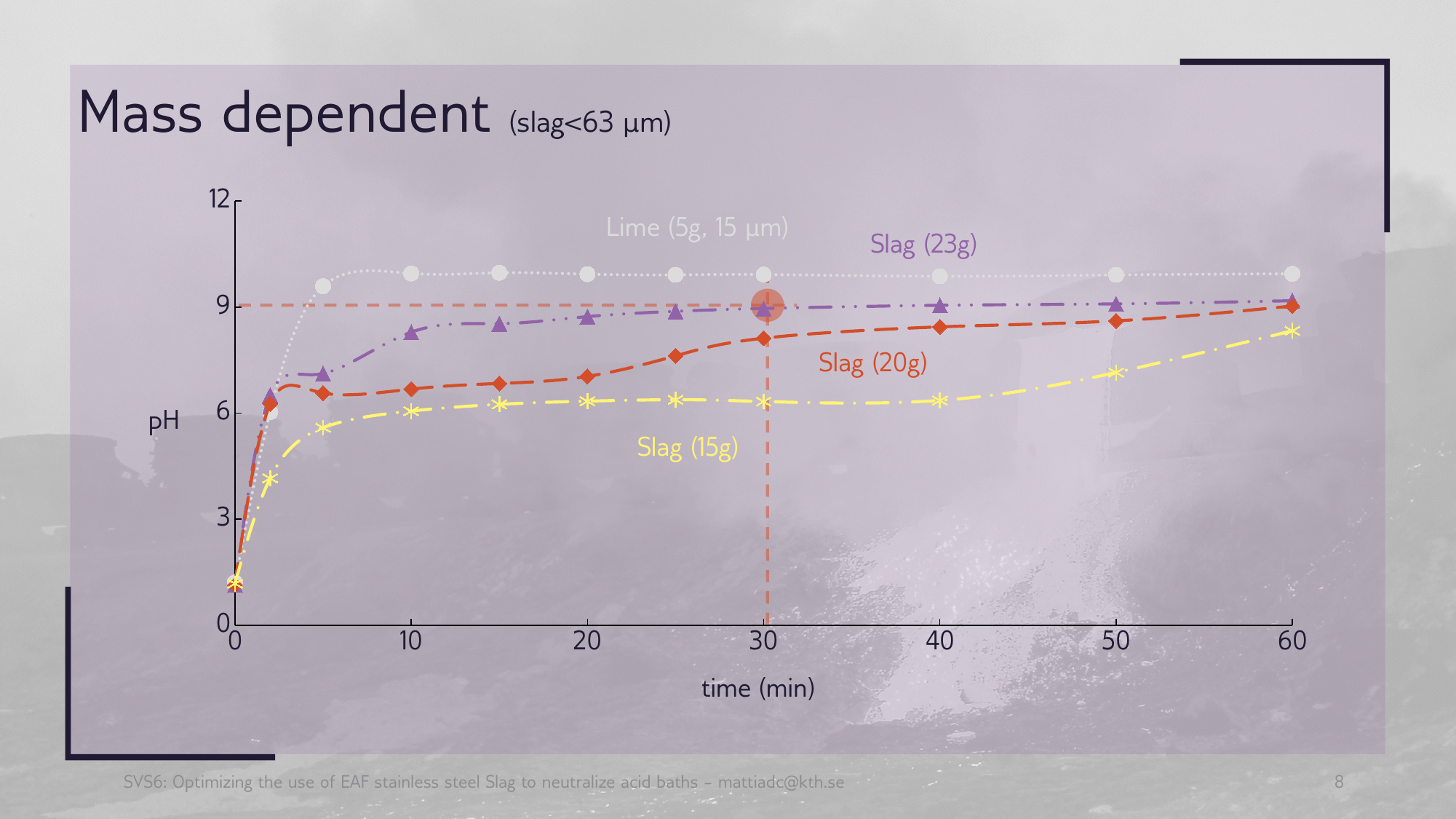

Mass dependent (slag<63 µm)

### Chart

| Category | S4 15g | S4 20g | S4 23g | SL 5,0g |
|---|---|---|---|---|
Lime (5g, 15 µm)
Slag (23g)

Slag (20g)
Slag (15g)
8
SVS6: Optimizing the use of EAF stainless steel Slag to neutralize acid baths – mattiadc@kth.se